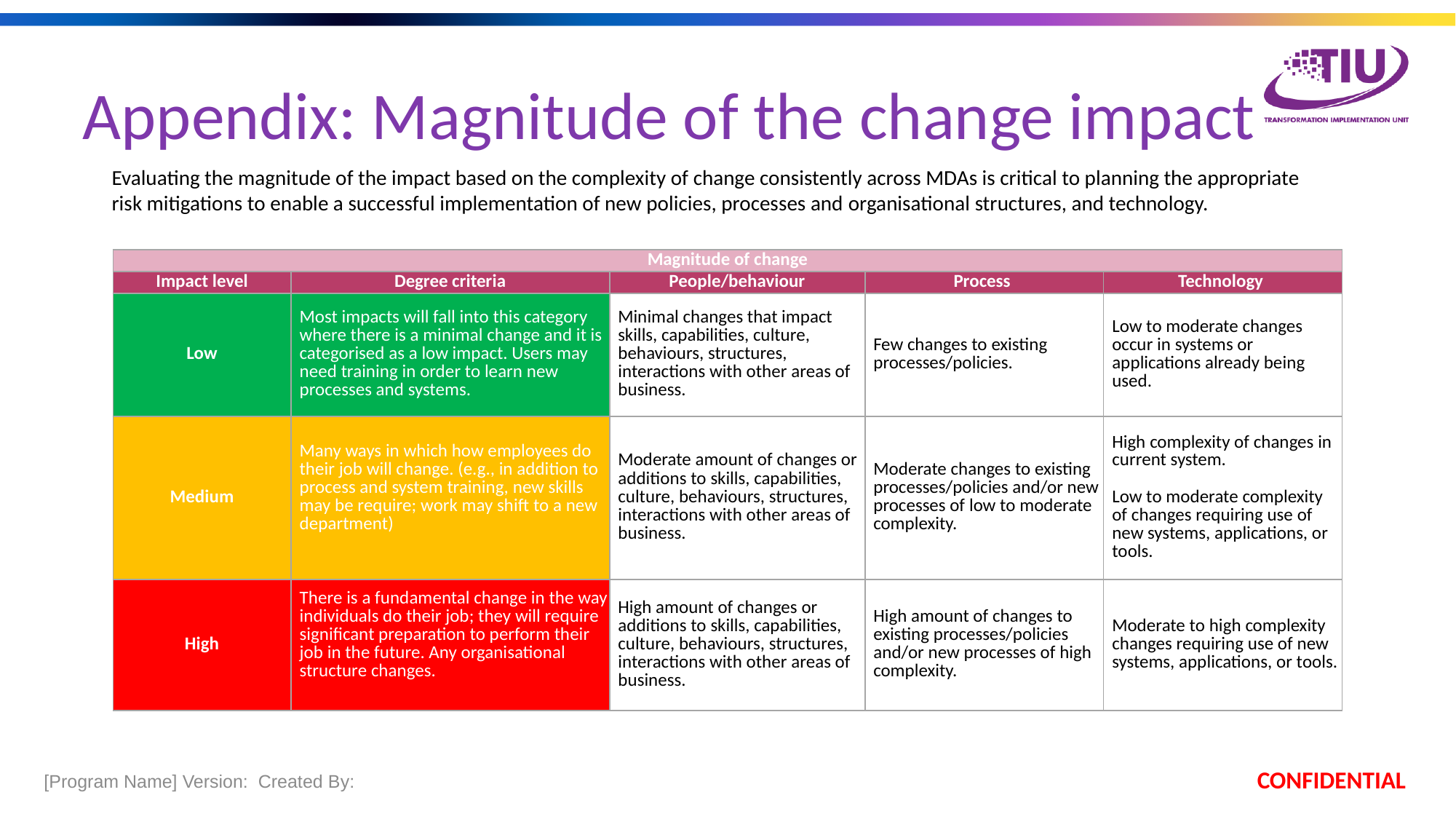

Appendix: Magnitude of the change impact
Evaluating the magnitude of the impact based on the complexity of change consistently across MDAs is critical to planning the appropriate risk mitigations to enable a successful implementation of new policies, processes and organisational structures, and technology.
| Magnitude of change |  |  |  |  |
| --- | --- | --- | --- | --- |
| Impact level | Degree criteria | People/behaviour | Process | Technology |
| Low | Most impacts will fall into this category where there is a minimal change and it is categorised as a low impact. Users may need training in order to learn new processes and systems. | Minimal changes that impact skills, capabilities, culture, behaviours, structures, interactions with other areas of business. | Few changes to existing processes/policies. | Low to moderate changes occur in systems or applications already being used. |
| Medium | Many ways in which how employees do their job will change. (e.g., in addition to process and system training, new skills may be require; work may shift to a new department) | Moderate amount of changes or additions to skills, capabilities, culture, behaviours, structures, interactions with other areas of business. | Moderate changes to existing processes/policies and/or new processes of low to moderate complexity. | High complexity of changes in current system. Low to moderate complexity of changes requiring use of new systems, applications, or tools. |
| High | There is a fundamental change in the way individuals do their job; they will require significant preparation to perform their job in the future. Any organisational structure changes. | High amount of changes or additions to skills, capabilities, culture, behaviours, structures, interactions with other areas of business. | High amount of changes to existing processes/policies and/or new processes of high complexity. | Moderate to high complexity changes requiring use of new systems, applications, or tools. |
 [Program Name] Version:  Created By:
CONFIDENTIAL